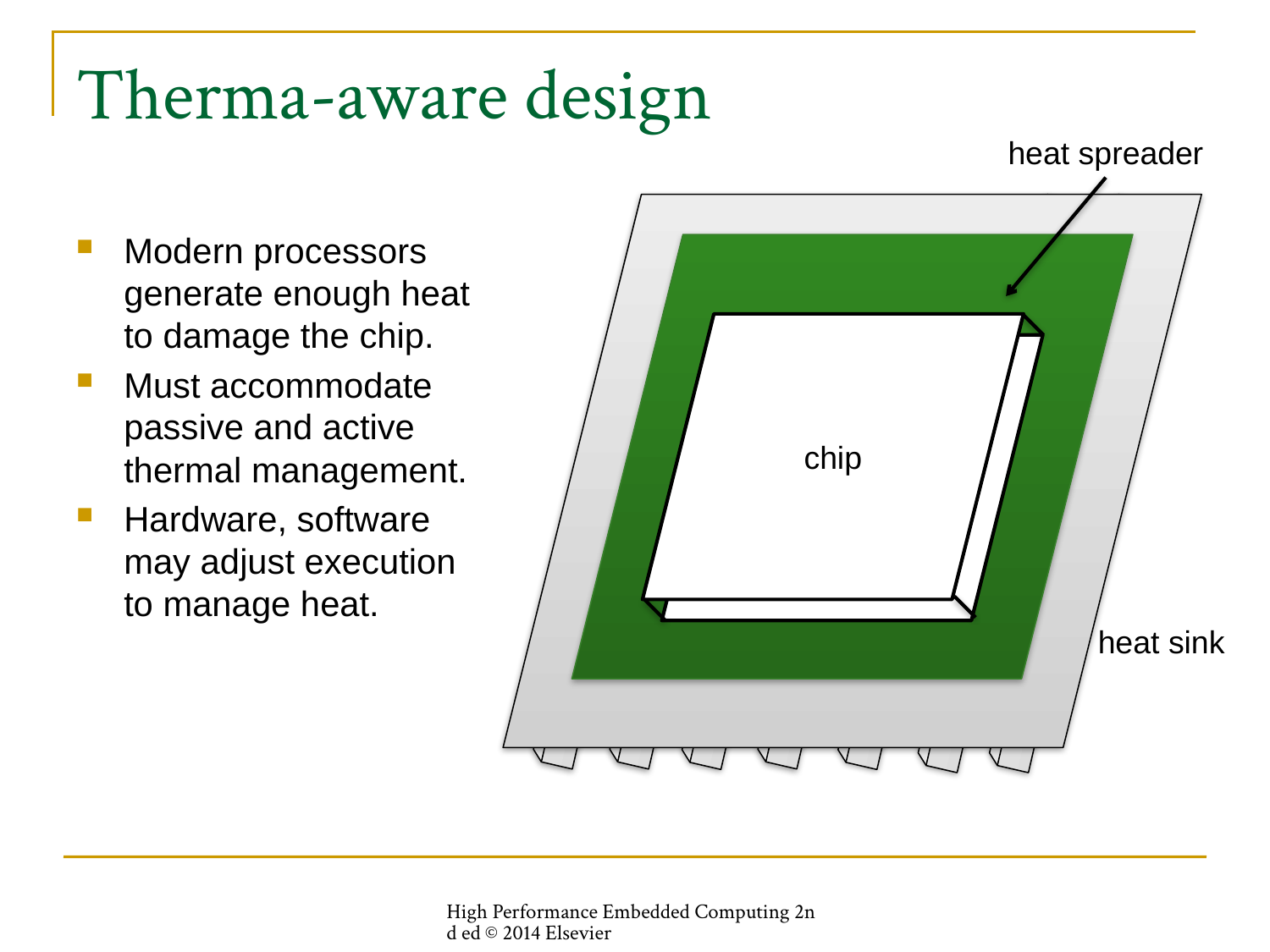

# Therma-aware design
heat spreader

Modern processors generate enough heat to damage the chip.
Must accommodate passive and active thermal management.
Hardware, software may adjust execution to manage heat.

chip
chip

heat sink
High Performance Embedded Computing 2nd ed © 2014 Elsevier